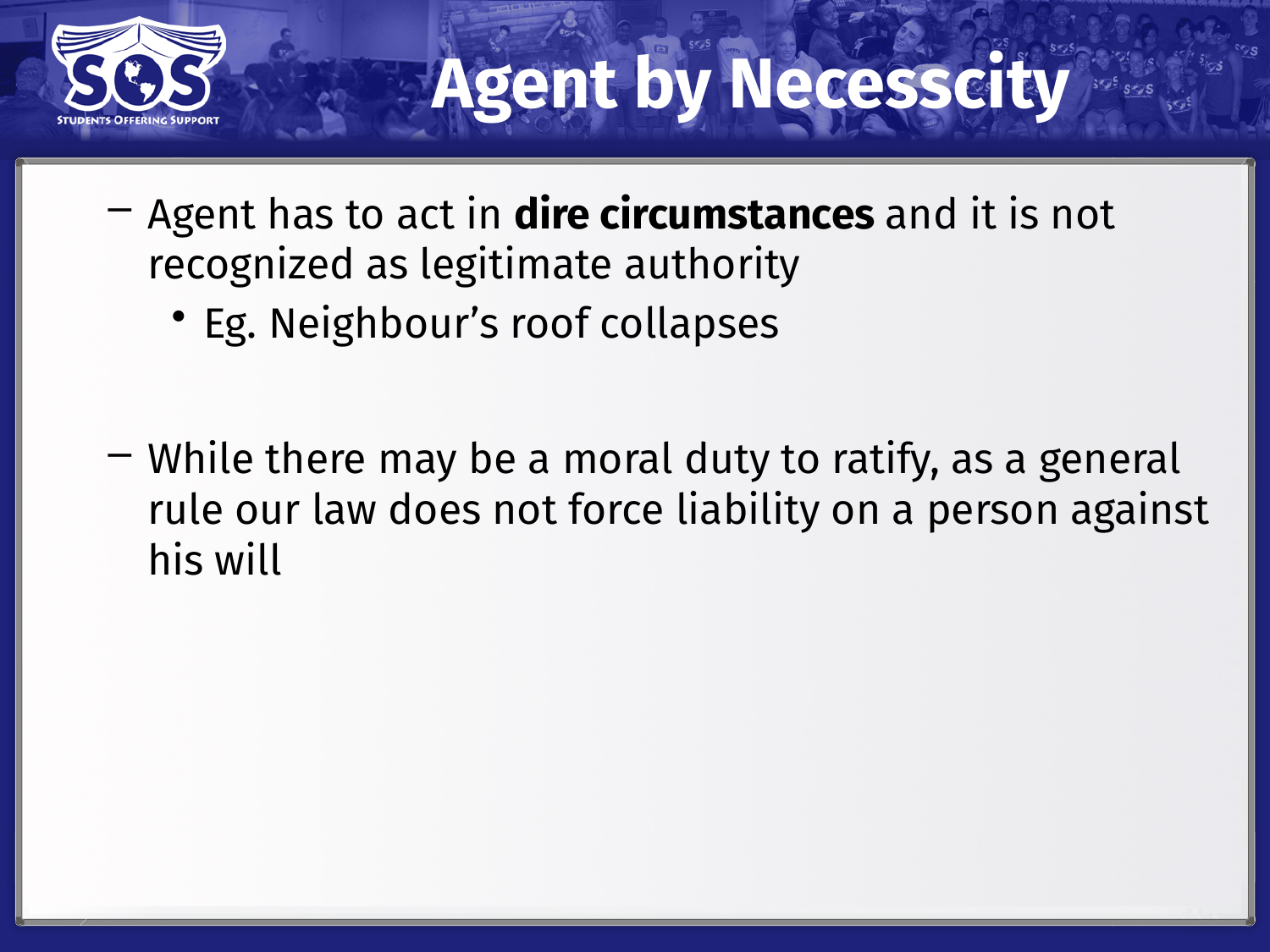

# Agent by Necesscity
Agent has to act in dire circumstances and it is not recognized as legitimate authority
Eg. Neighbour’s roof collapses

While there may be a moral duty to ratify, as a general rule our law does not force liability on a person against his will